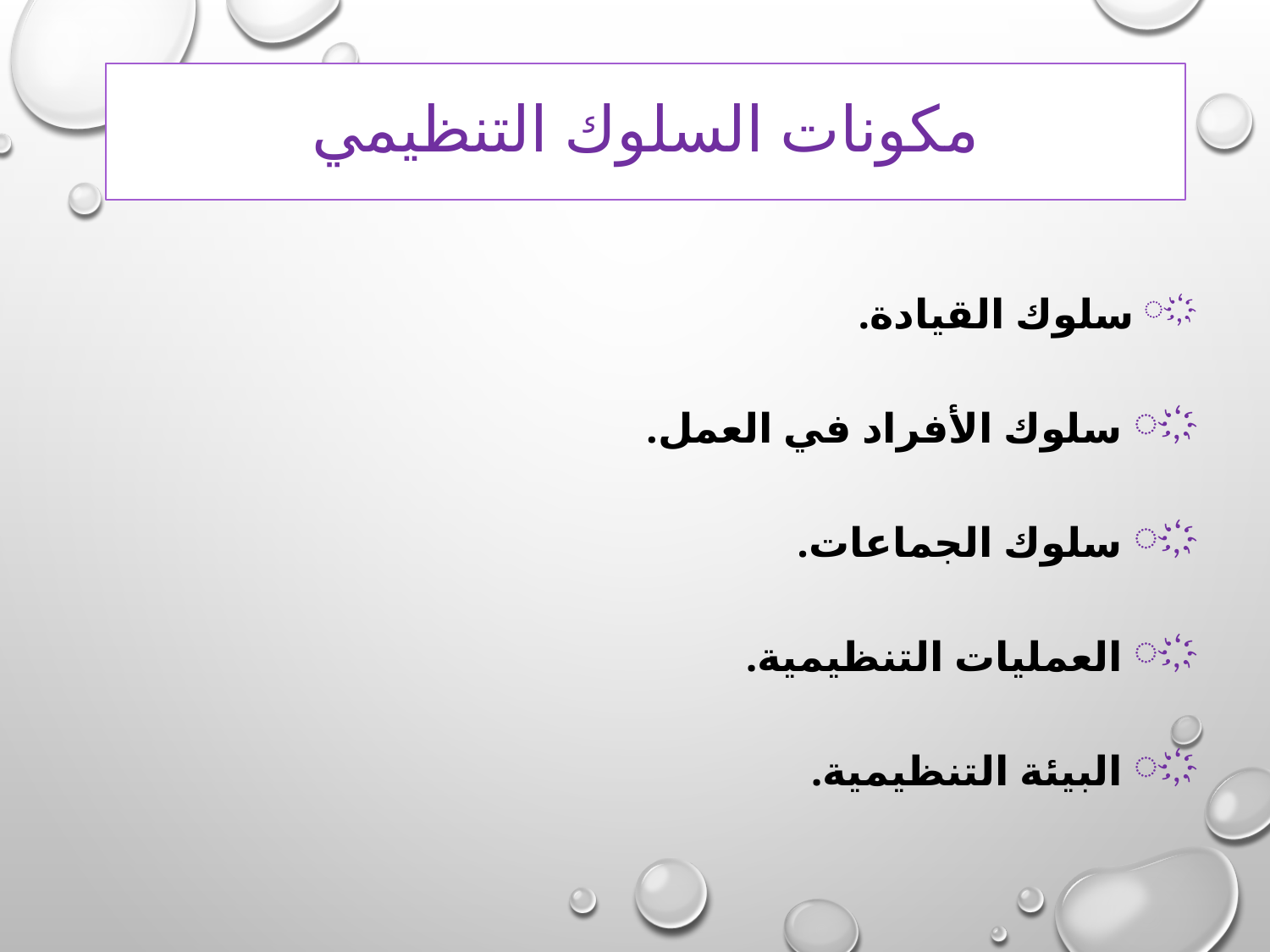

# مكونات السلوك التنظيمي
 سلوك القيادة.
 سلوك الأفراد في العمل.
 سلوك الجماعات.
 العمليات التنظيمية.
 البيئة التنظيمية.